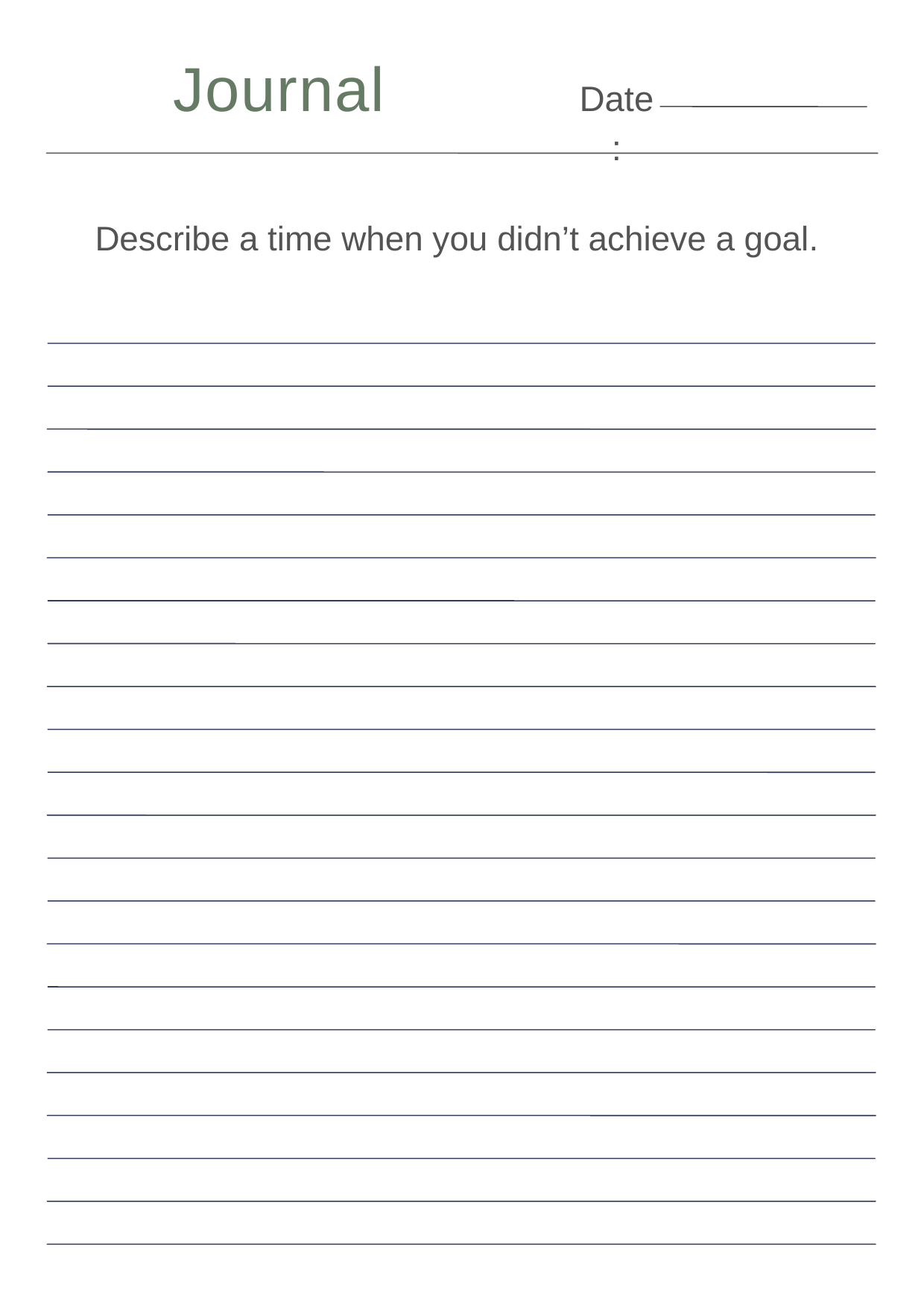

Journal
Date:

Describe a time when you didn’t achieve a goal.